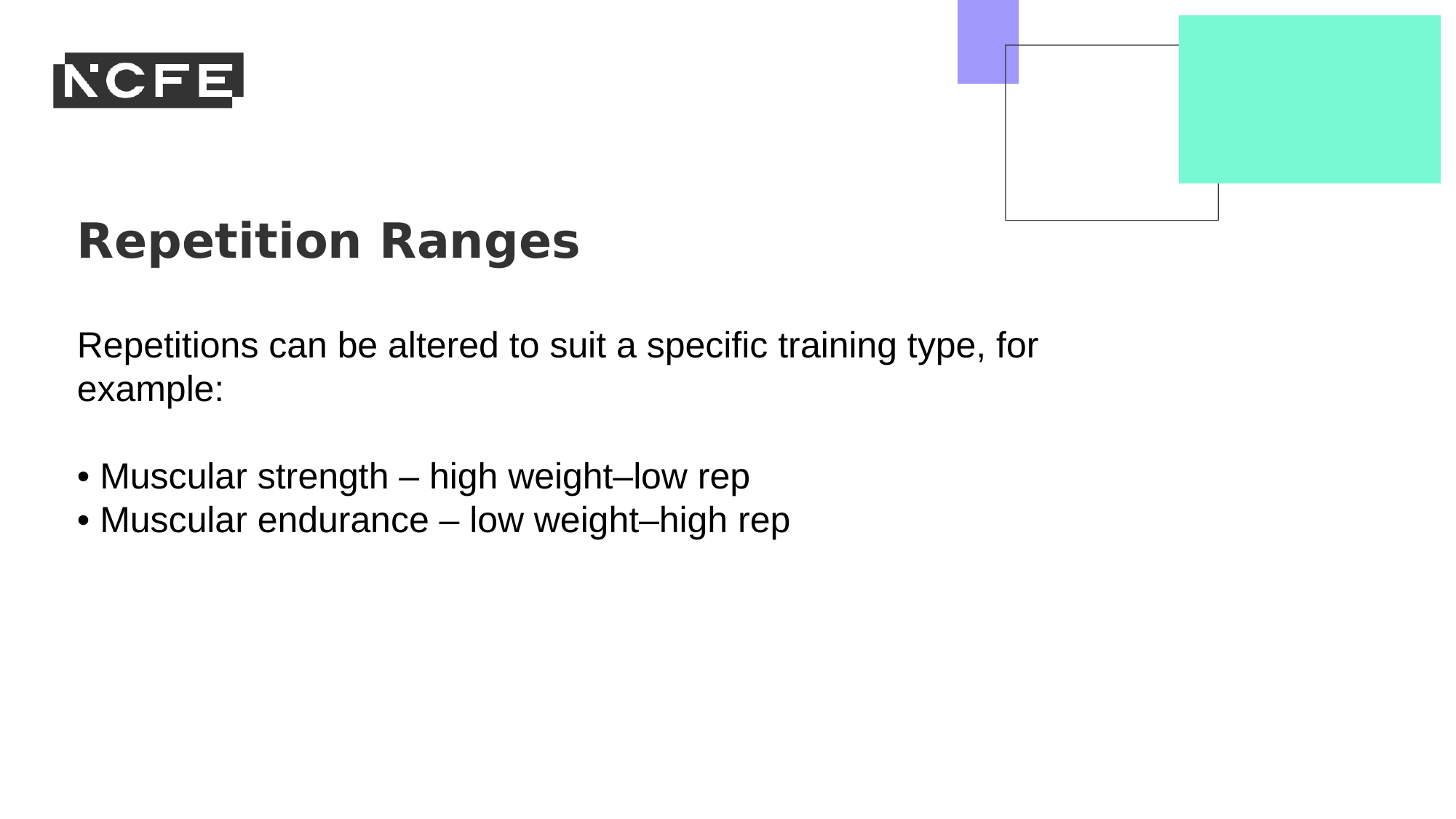

Repetition Ranges
Repetitions can be altered to suit a specific training type, for example:

• Muscular strength – high weight–low rep
• Muscular endurance – low weight–high rep